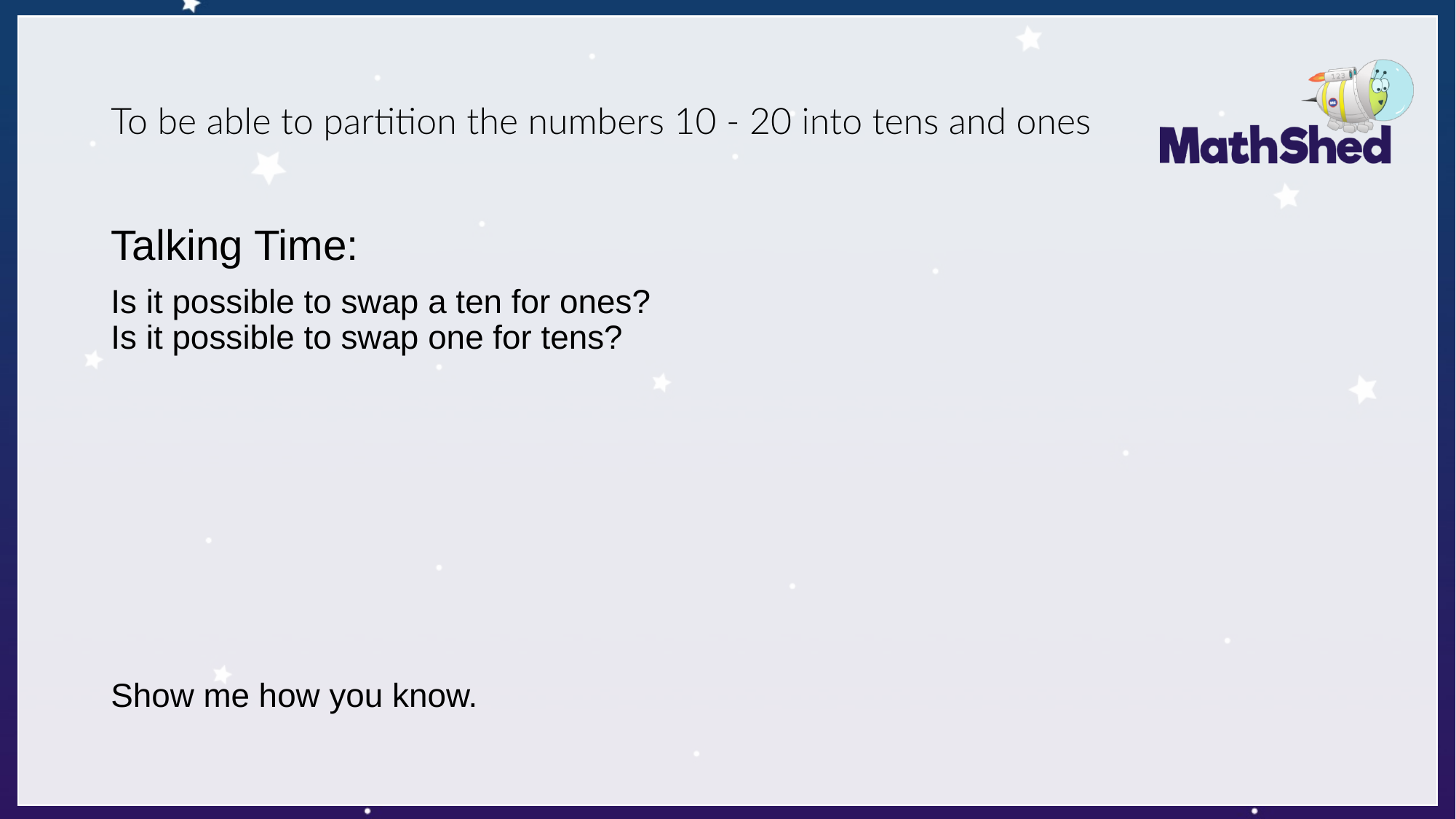

# To be able to partition the numbers 10 - 20 into tens and ones
Talking Time:
Is it possible to swap a ten for ones?
Is it possible to swap one for tens?

Show me how you know.